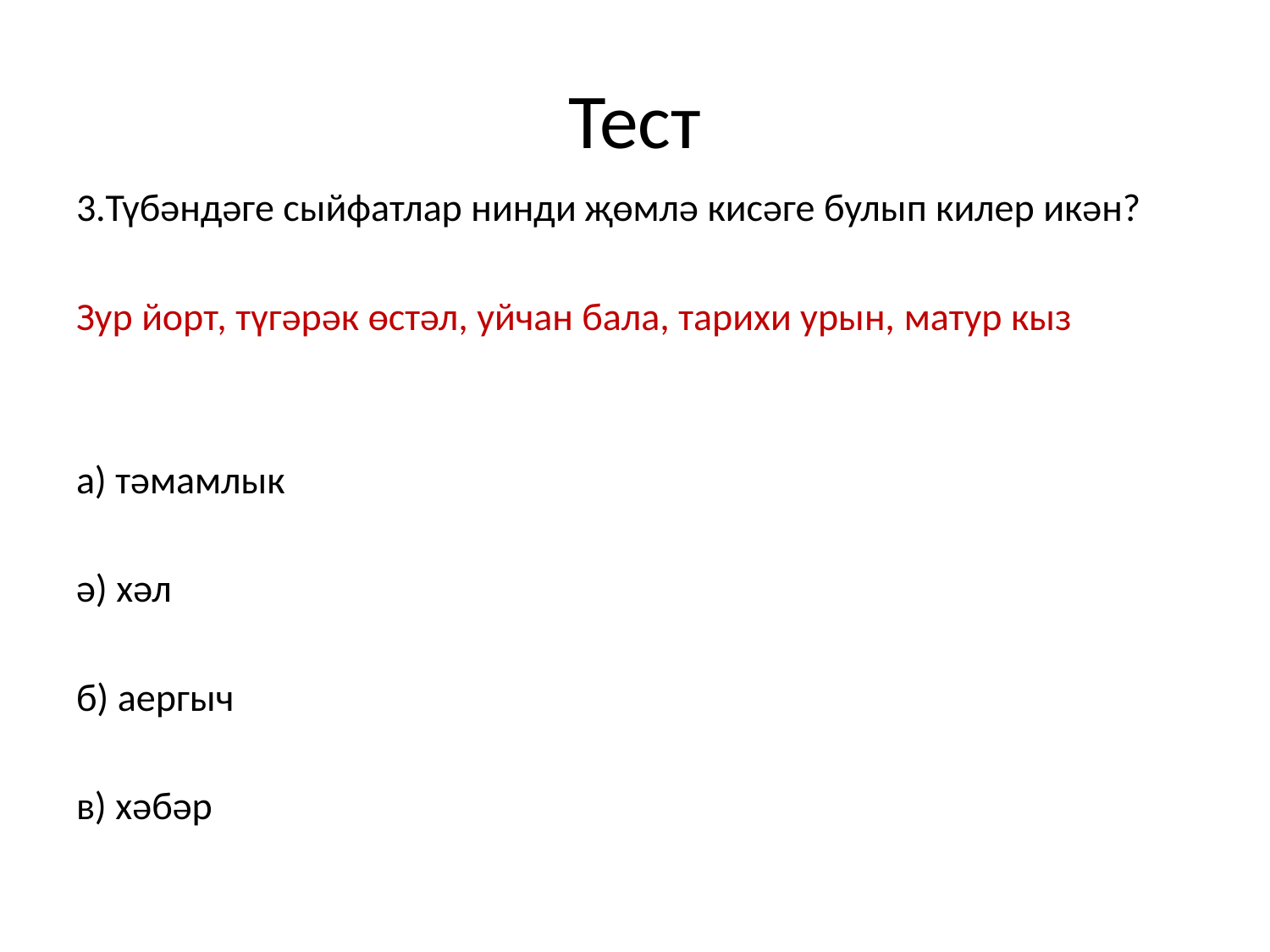

# Тест
3.Түбәндәге сыйфатлар нинди җөмлә кисәге булып килер икән?

Зур йорт, түгәрәк өстәл, уйчан бала, тарихи урын, матур кыз

а) тәмамлык

ә) хәл

б) аергыч

в) хәбәр